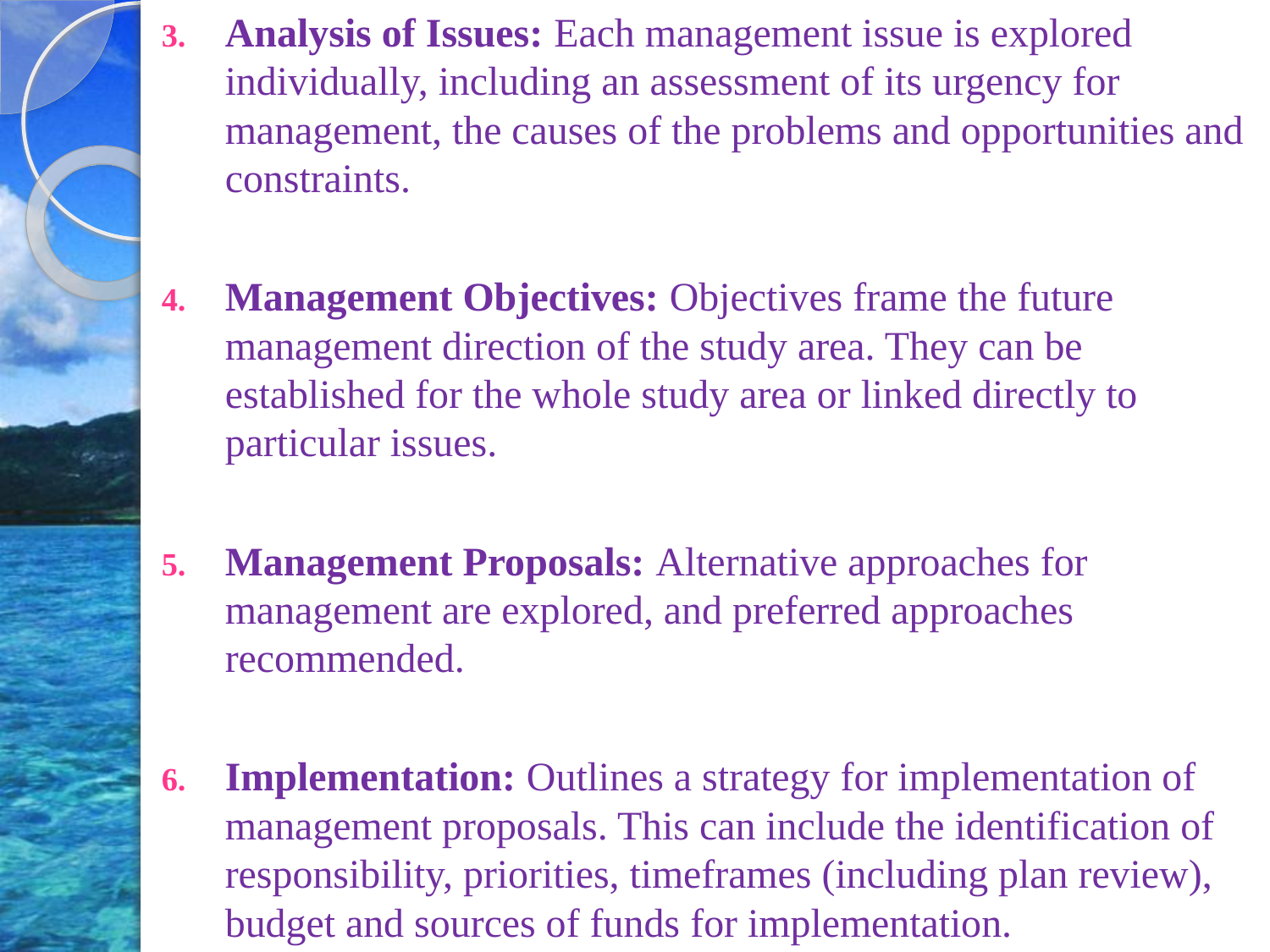

Analysis of Issues: Each management issue is explored individually, including an assessment of its urgency for management, the causes of the problems and opportunities and constraints.

Management Objectives: Objectives frame the future management direction of the study area. They can be established for the whole study area or linked directly to particular issues.

Management Proposals: Alternative approaches for management are explored, and preferred approaches recommended.

Implementation: Outlines a strategy for implementation of management proposals. This can include the identification of responsibility, priorities, timeframes (including plan review), budget and sources of funds for implementation.